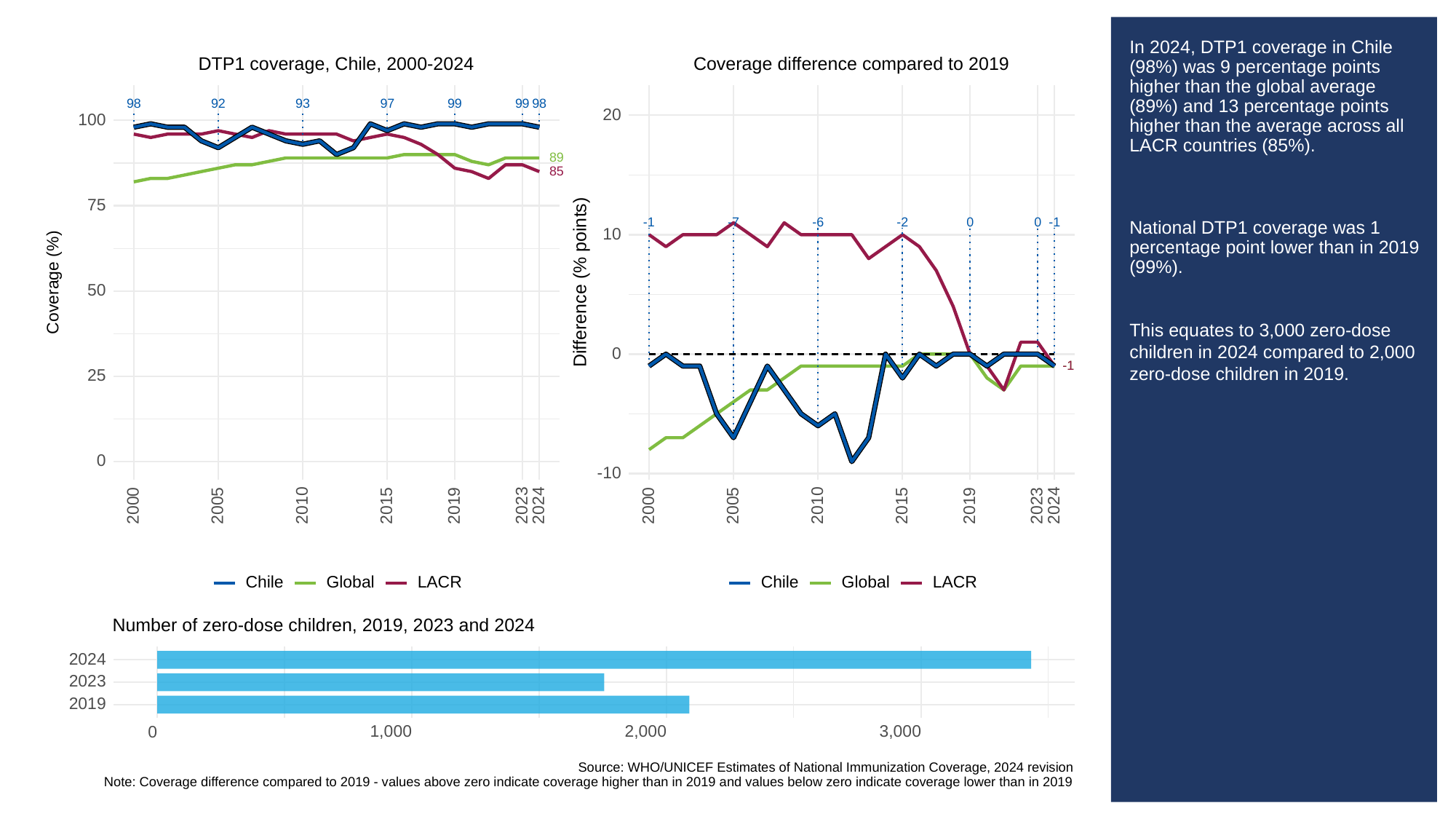

# In 2024, DTP1 coverage in Chile (98%) was 9 percentage points higher than the global average (89%) and 13 percentage points higher than the average across all LACR countries (85%).

National DTP1 coverage was 1 percentage point lower than in 2019 (99%).

This equates to 3,000 zero-dose children in 2024 compared to 2,000 zero-dose children in 2019.

DTP1 coverage, Chile, 2000-2024
Coverage difference compared to 2019

93
98
92
97
99
99
98
20

100

89

85

75

-6
0
0
-1
-2
-1
-7

10

Difference (% points)
Coverage (%)
50

0

-1
-1
25

0

-10

2023
2023
2000
2005
2010
2015
2019
2024
2000
2005
2010
2015
2019
2024
Chile
Global
LACR
Chile
Global
LACR

Number of zero-dose children, 2019, 2023 and 2024

2024

2023

2019

1,000
2,000
3,000
0
Source: WHO/UNICEF Estimates of National Immunization Coverage, 2024 revision
Note: Coverage difference compared to 2019 - values above zero indicate coverage higher than in 2019 and values below zero indicate coverage lower than in 2019